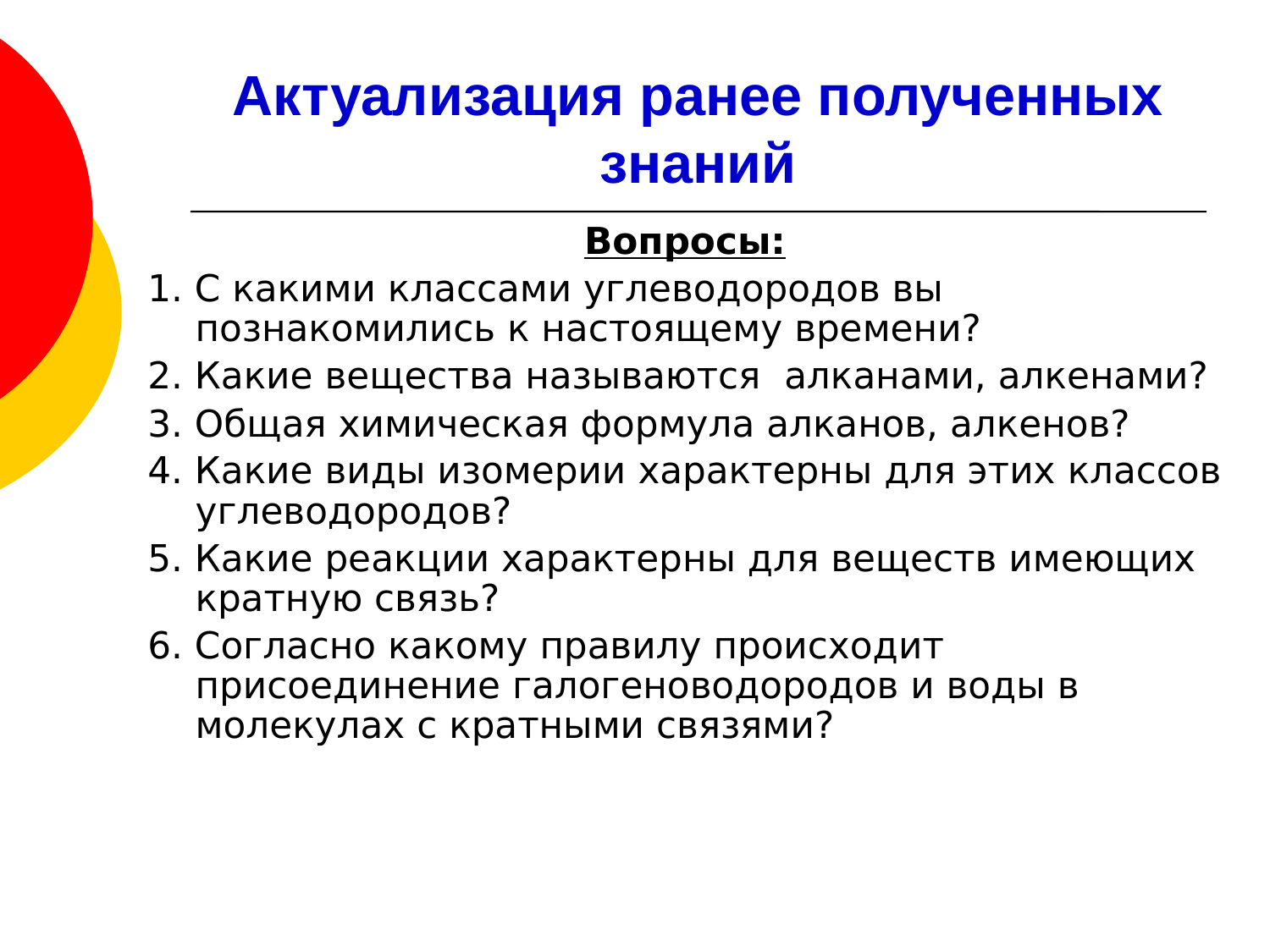

# Актуализация ранее полученных знаний
Вопросы:
1. С какими классами углеводородов вы познакомились к настоящему времени?
2. Какие вещества называются  алканами, алкенами?
3. Общая химическая формула алканов, алкенов?
4. Какие виды изомерии характерны для этих классов углеводородов?
5. Какие реакции характерны для веществ имеющих кратную связь?
6. Согласно какому правилу происходит присоединение галогеноводородов и воды в молекулах с кратными связями?